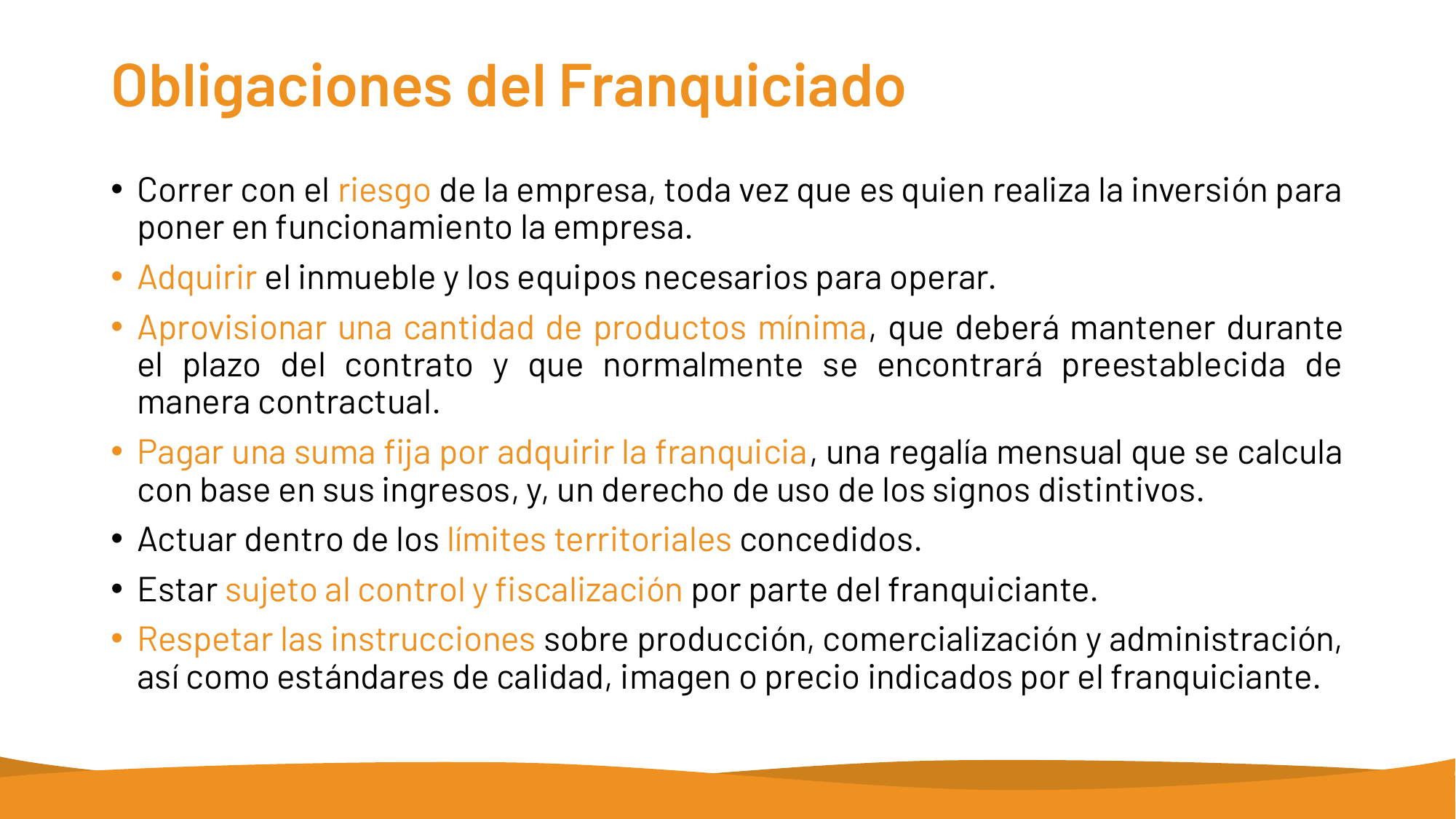

Obligaciones del Franquiciado
Correr con el riesgo de la empresa, toda vez que es quien realiza la inversión para poner en funcionamiento la empresa.
Adquirir el inmueble y los equipos necesarios para operar.
Aprovisionar una cantidad de productos mínima, que deberá mantener durante el plazo del contrato y que normalmente se encontrará preestablecida de manera contractual.
Pagar una suma fija por adquirir la franquicia, una regalía mensual que se calcula con base en sus ingresos, y, un derecho de uso de los signos distintivos.
Actuar dentro de los límites territoriales concedidos.
Estar sujeto al control y fiscalización por parte del franquiciante.
Respetar las instrucciones sobre producción, comercialización y administración, así como estándares de calidad, imagen o precio indicados por el franquiciante.